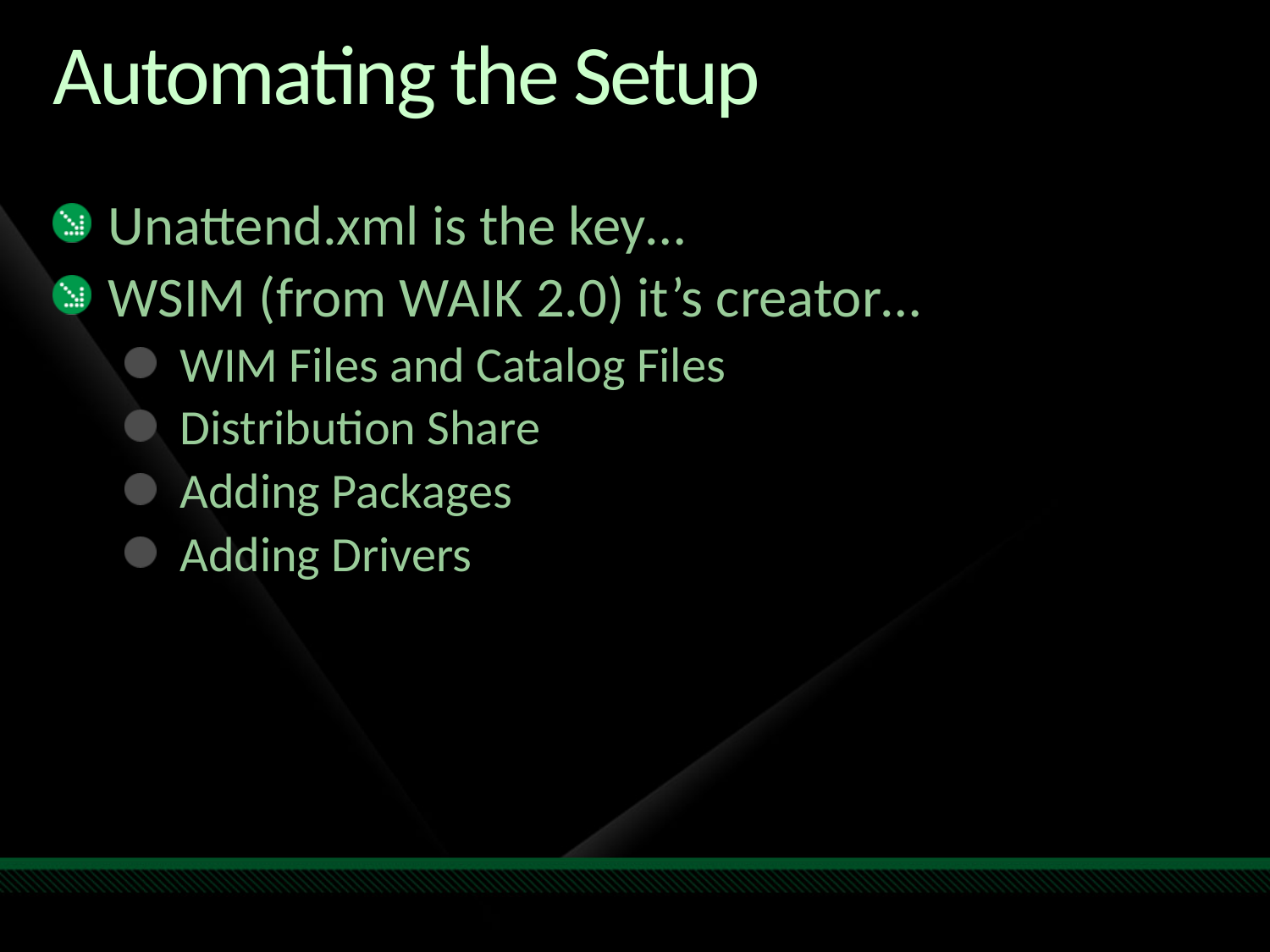

# Automating the Setup
Unattend.xml is the key…
WSIM (from WAIK 2.0) it’s creator…
WIM Files and Catalog Files
Distribution Share
Adding Packages
Adding Drivers